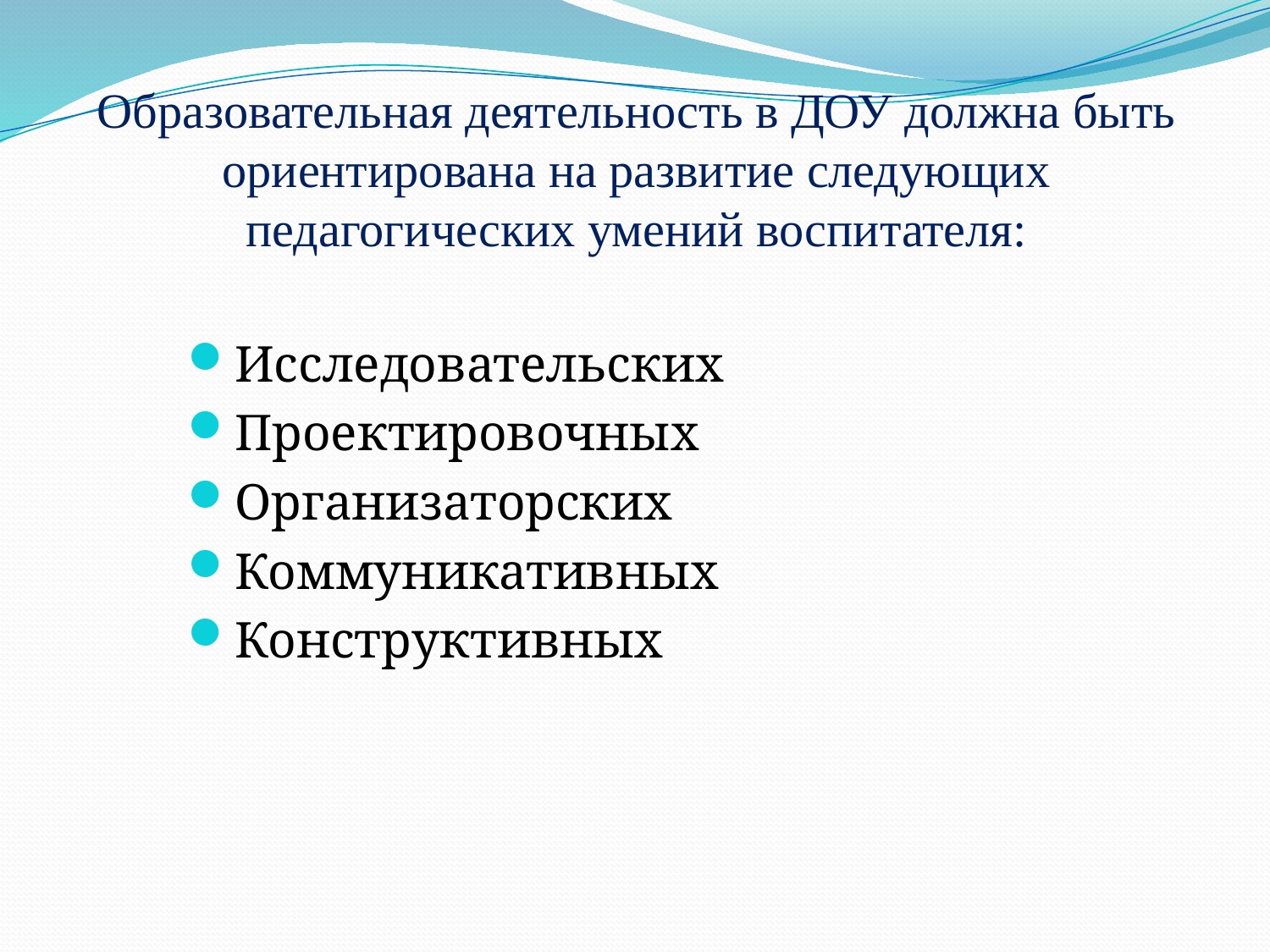

# Образовательная деятельность в ДОУ должна быть ориентирована на развитие следующих педагогических умений воспитателя:
Исследовательских
Проектировочных
Организаторских
Коммуникативных
Конструктивных